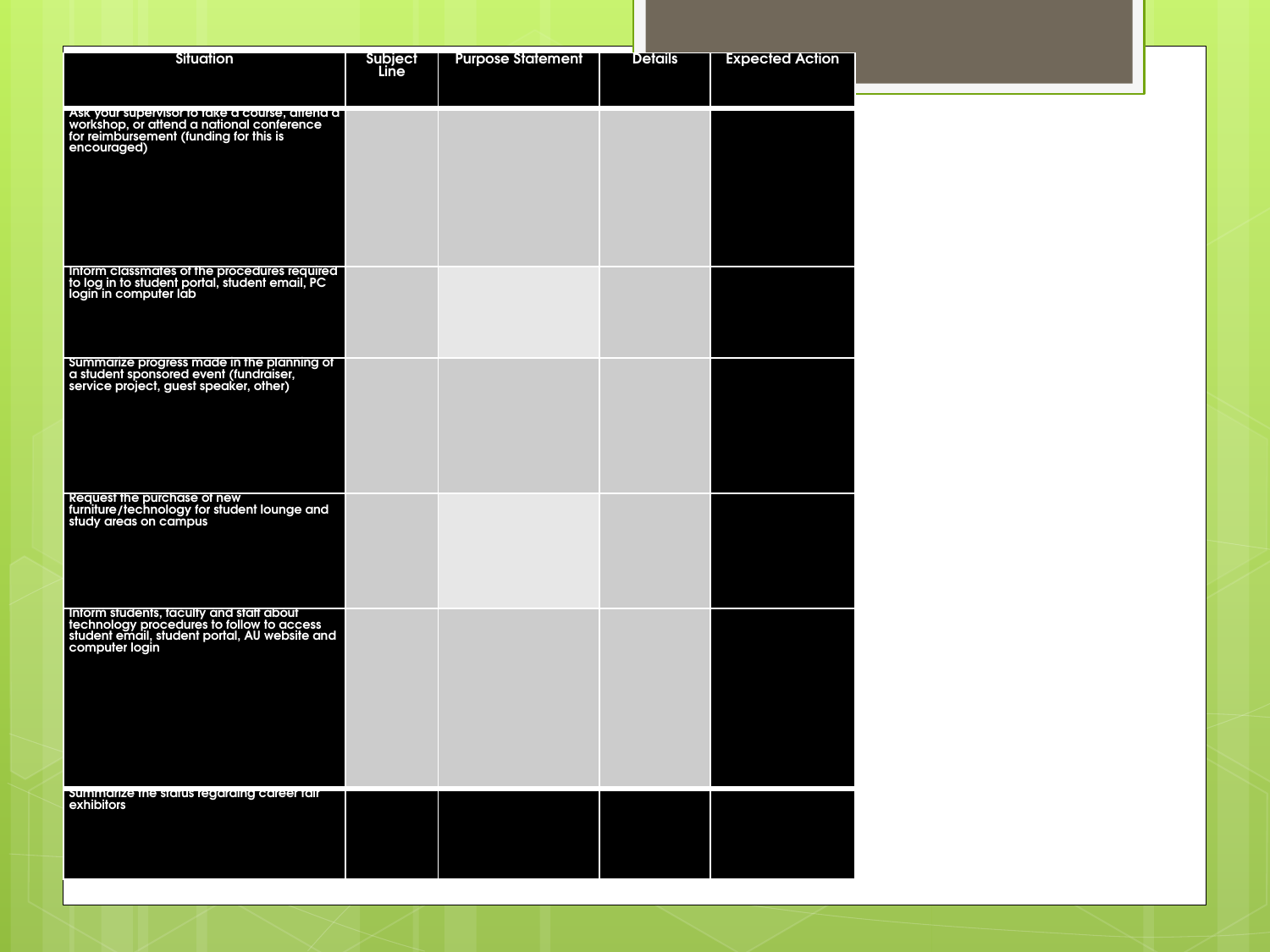

| Situation | Subject Line | Purpose Statement | Details | Expected Action |
| --- | --- | --- | --- | --- |
| Ask your supervisor to take a course, attend a workshop, or attend a national conference for reimbursement (funding for this is encouraged) |  |  |  |  |
| Inform classmates of the procedures required to log in to student portal, student email, PC login in computer lab |  |  |  |  |
| Summarize progress made in the planning of a student sponsored event (fundraiser, service project, guest speaker, other) |  |  |  |  |
| Request the purchase of new furniture/technology for student lounge and study areas on campus |  |  |  |  |
| Inform students, faculty and staff about technology procedures to follow to access student email, student portal, AU website and computer login |  |  |  |  |
| Summarize the status regarding career fair exhibitors |  |  |  |  |